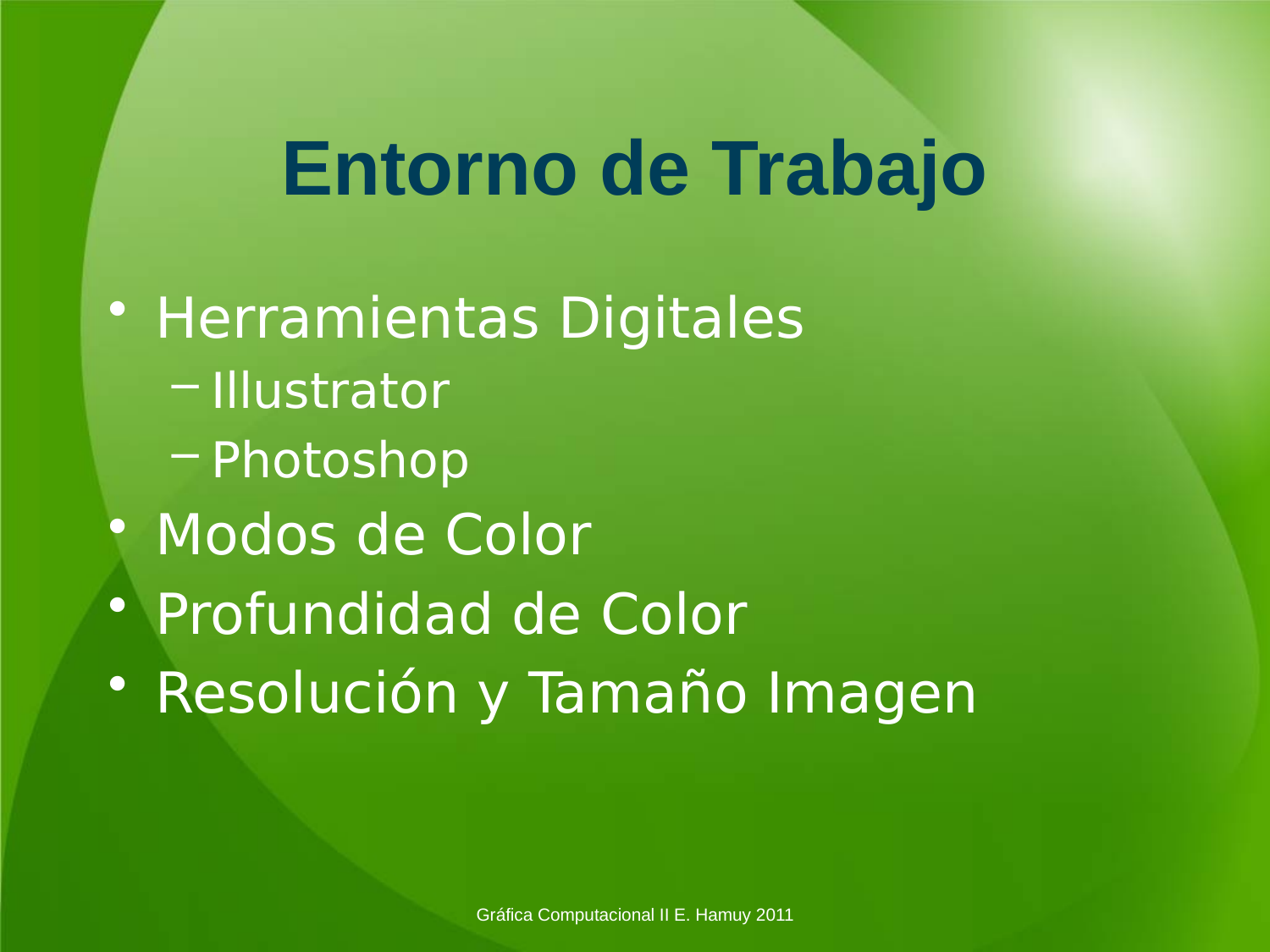

# Entorno de Trabajo
Herramientas Digitales
Illustrator
Photoshop
Modos de Color
Profundidad de Color
Resolución y Tamaño Imagen
Gráfica Computacional II E. Hamuy 2011